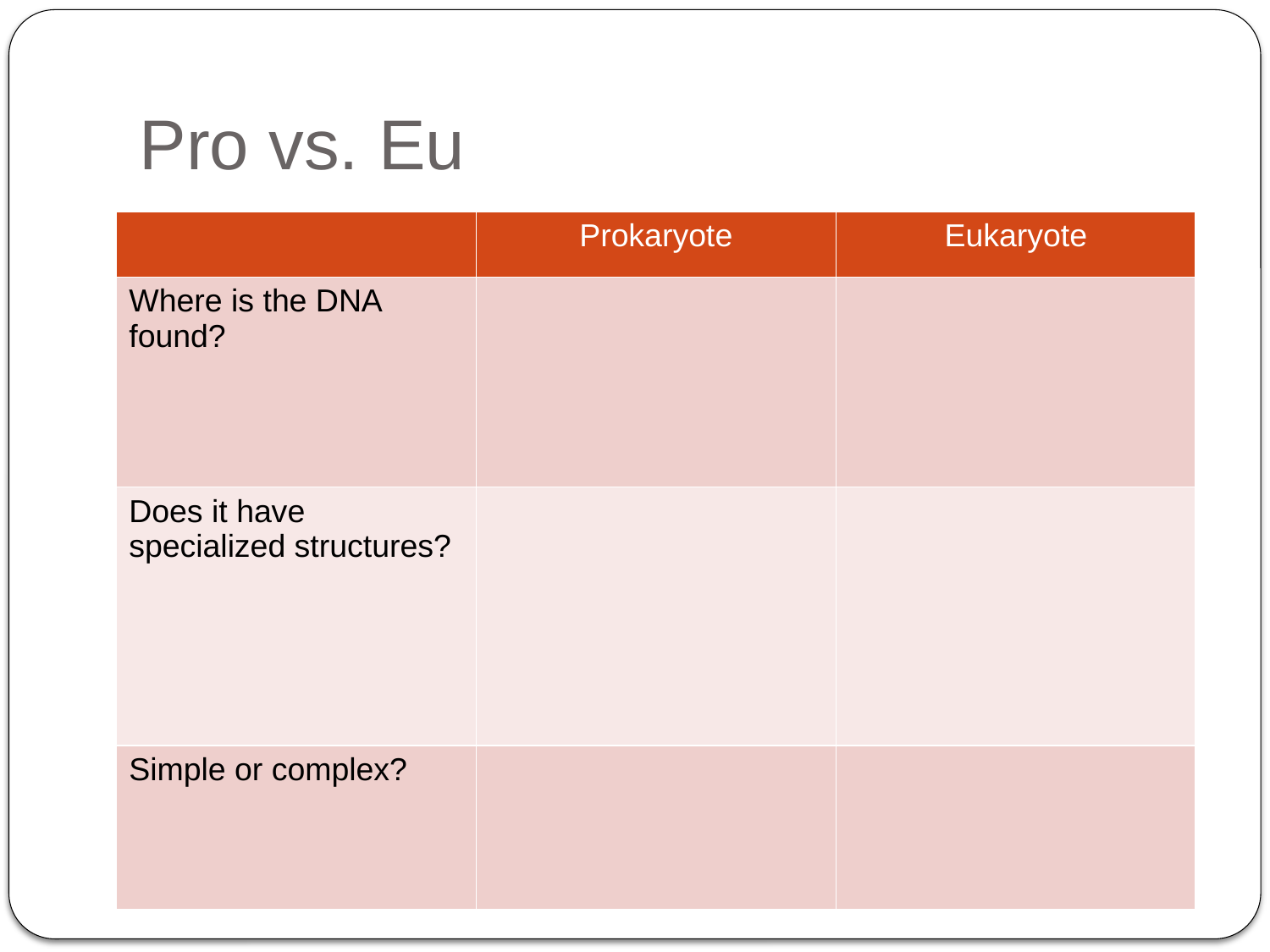

# Pro vs. Eu
|  | Prokaryote | Eukaryote |
| --- | --- | --- |
| Where is the DNA found? |  |  |
| Does it have specialized structures? |  |  |
| Simple or complex? |  |  |